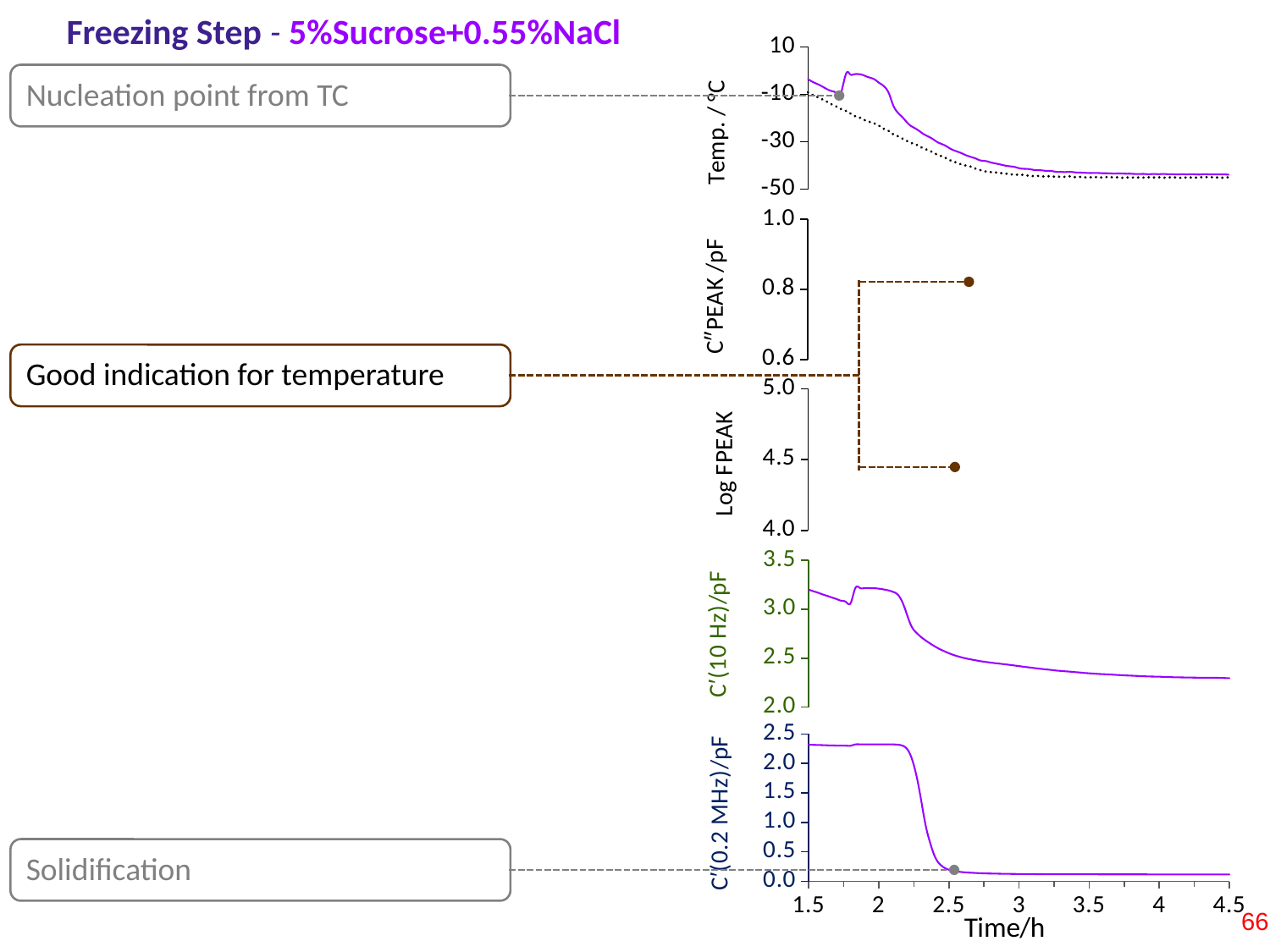

Freezing Step - 5%Sucrose+0.55%NaCl

### Chart

| Category | TC1 | TC4 | Tshelf |
|---|---|---|---|
Nucleation point from TC

### Chart

| Category | C''PEAK-S5  (10Hz-1MHz) | C''PEAK-S5 (10Hz-10 kHz, 0-3 h)-1 | C''PEAK-S5 (1 kHz-0.4 MHz)-2 | C''PEAK-S5 (combine 1&2) | C''PEAK-S5 (1 kHz-0.4 MHz, from 2.5 h)-3 | C''PEAK-S5 (combine 1&3) |
|---|---|---|---|---|---|---|
Good indication for temperature

### Chart

| Category | Log(Frequency)-S5 (10Hz-1MHz) | Log(Frequency)-S5 (10Hz-10 kHz, 0-3 h)-1 | Log(Frequency)-S5 (1 kHz-0.4 MHz)-2 | Log(Frequency)-S5 (combine 1&2) | Log(Frequency)-S5 (1 kHz-0.4 MHz, from 2.5 h)-3 | Log(Frequency)-S5 (combine 1&3) |
|---|---|---|---|---|---|---|

### Chart

| Category | C'(10 Hz)-S5 | C'(100 Hz)-S5 |
|---|---|---|

### Chart

| Category | C'(0.2MHz)-S5 |
|---|---|
Solidification